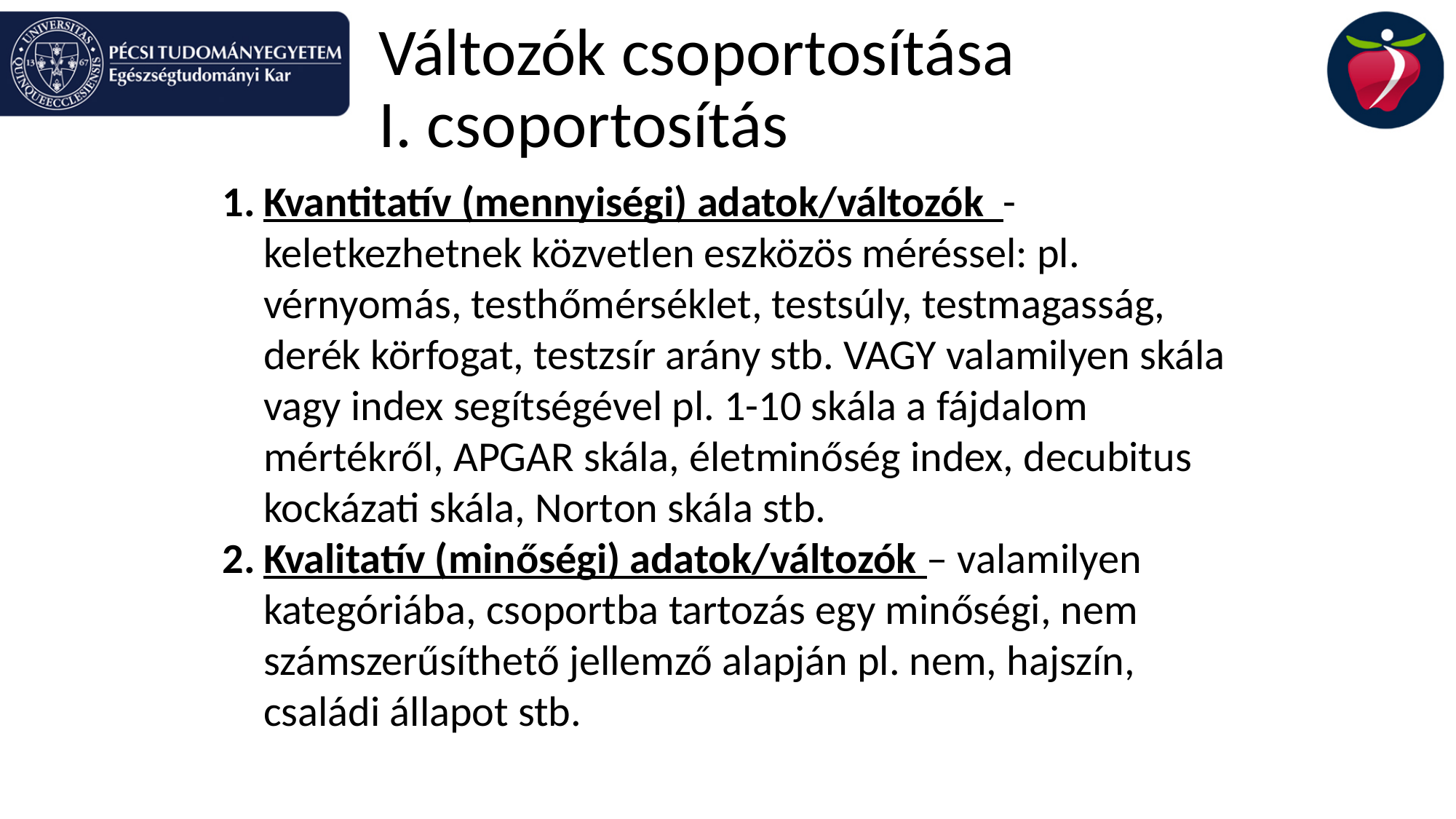

# Változók csoportosítása I. csoportosítás
Kvantitatív (mennyiségi) adatok/változók  - keletkezhetnek közvetlen eszközös méréssel: pl. vérnyomás, testhőmérséklet, testsúly, testmagasság, derék körfogat, testzsír arány stb. VAGY valamilyen skála vagy index segítségével pl. 1-10 skála a fájdalom mértékről, APGAR skála, életminőség index, decubitus kockázati skála, Norton skála stb.
Kvalitatív (minőségi) adatok/változók – valamilyen kategóriába, csoportba tartozás egy minőségi, nem számszerűsíthető jellemző alapján pl. nem, hajszín, családi állapot stb.